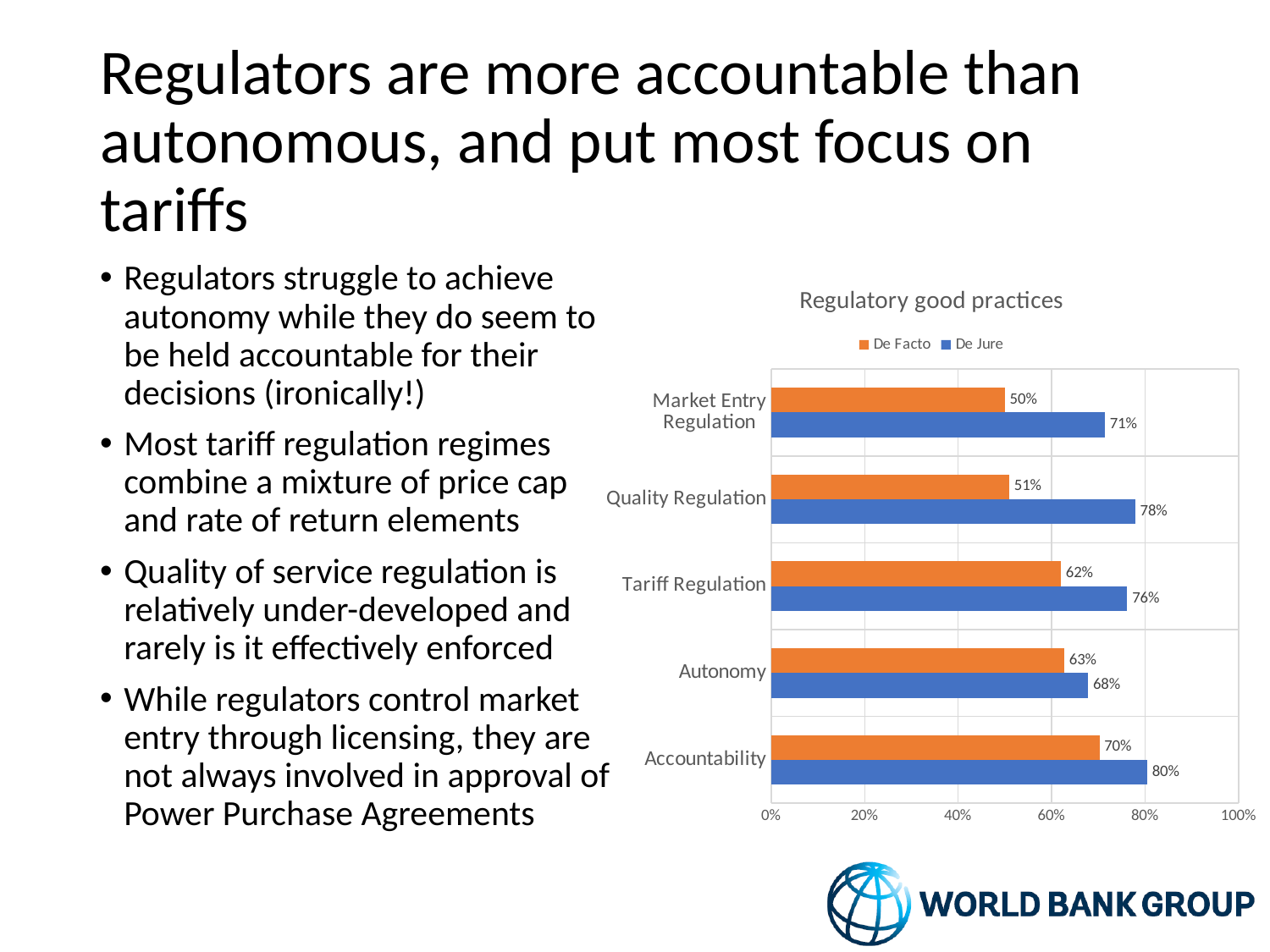

# Regulators are more accountable than autonomous, and put most focus on tariffs
Regulators struggle to achieve autonomy while they do seem to be held accountable for their decisions (ironically!)
Most tariff regulation regimes combine a mixture of price cap and rate of return elements
Quality of service regulation is relatively under-developed and rarely is it effectively enforced
While regulators control market entry through licensing, they are not always involved in approval of Power Purchase Agreements

### Chart: Regulatory good practices

| Category | De Jure | De Facto |
|---|---|---|
| Accountability | 0.8045441331155618 | 0.7024516488802204 |
| Autonomy | 0.6781371188335473 | 0.6272705568241282 |
| Tariff Regulation | 0.761904761904762 | 0.6202380952380951 |
| Quality Regulation | 0.7787499999999999 | 0.5093055555555556 |
| Market Entry Regulation | 0.7138888888888888 | 0.5000000000000001 |
23